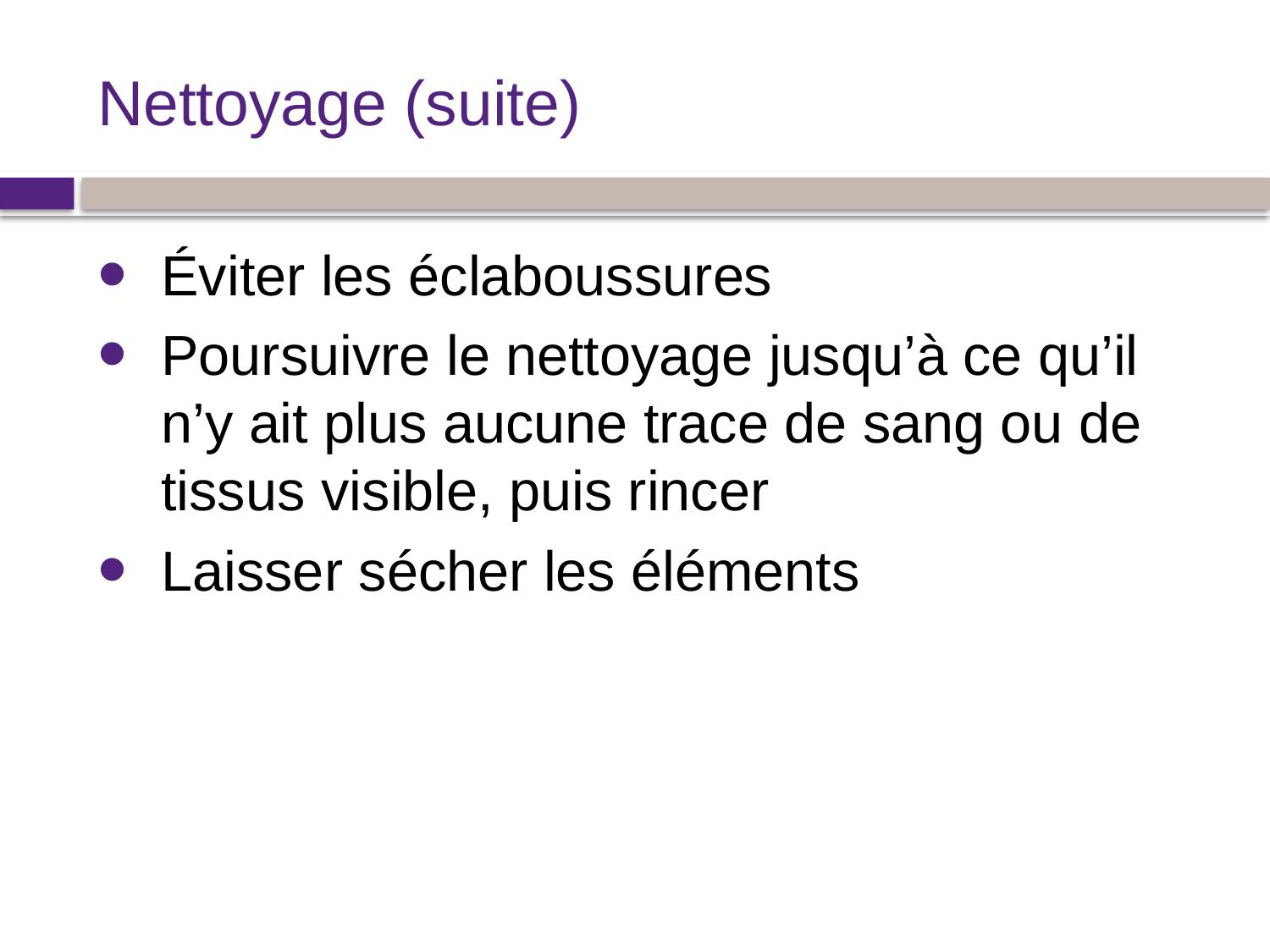

# Nettoyage (suite)
Éviter les éclaboussures
Poursuivre le nettoyage jusqu’à ce qu’il n’y ait plus aucune trace de sang ou de tissus visible, puis rincer
Laisser sécher les éléments